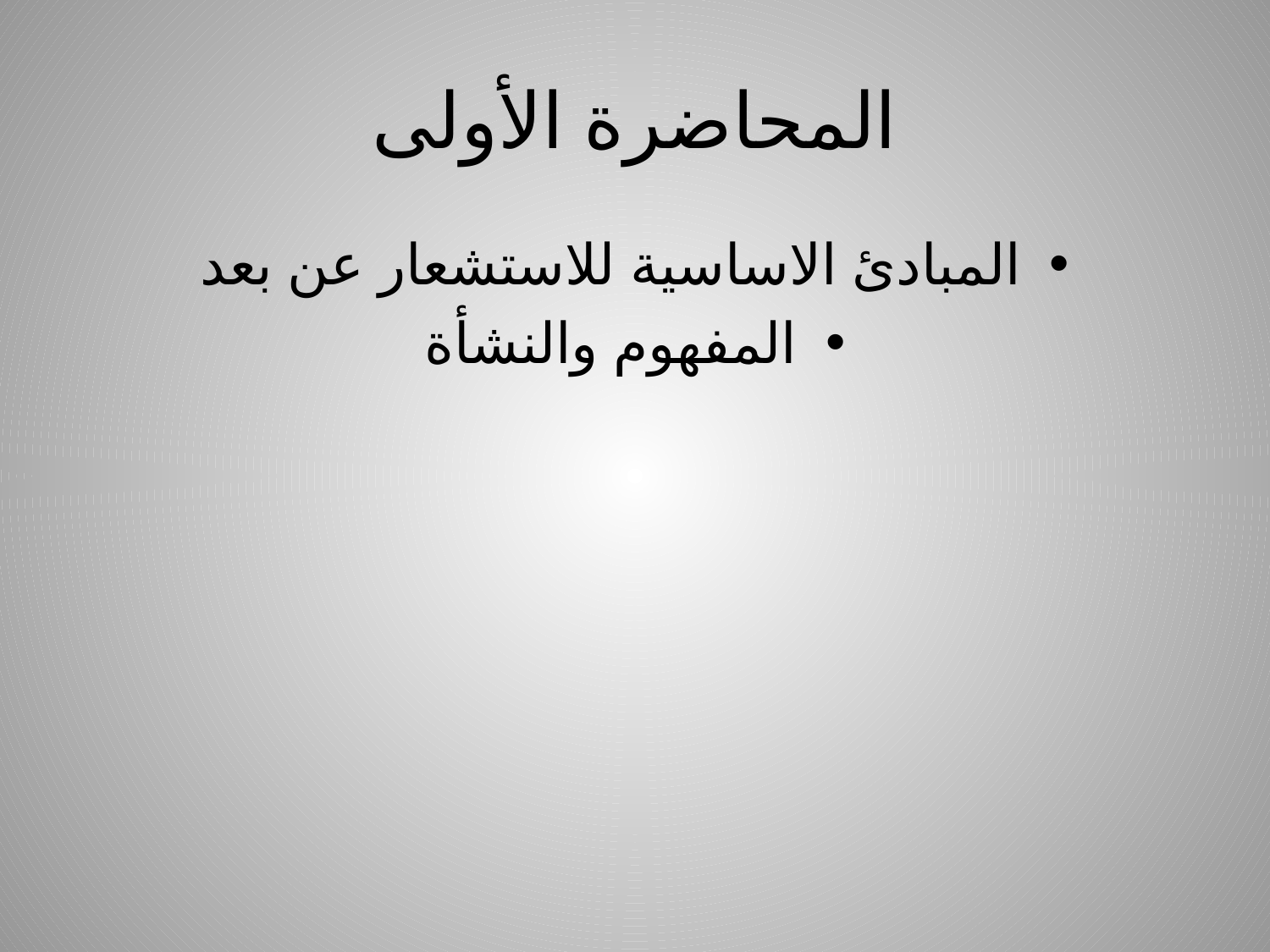

# المحاضرة الأولى
المبادئ الاساسية للاستشعار عن بعد
المفهوم والنشأة